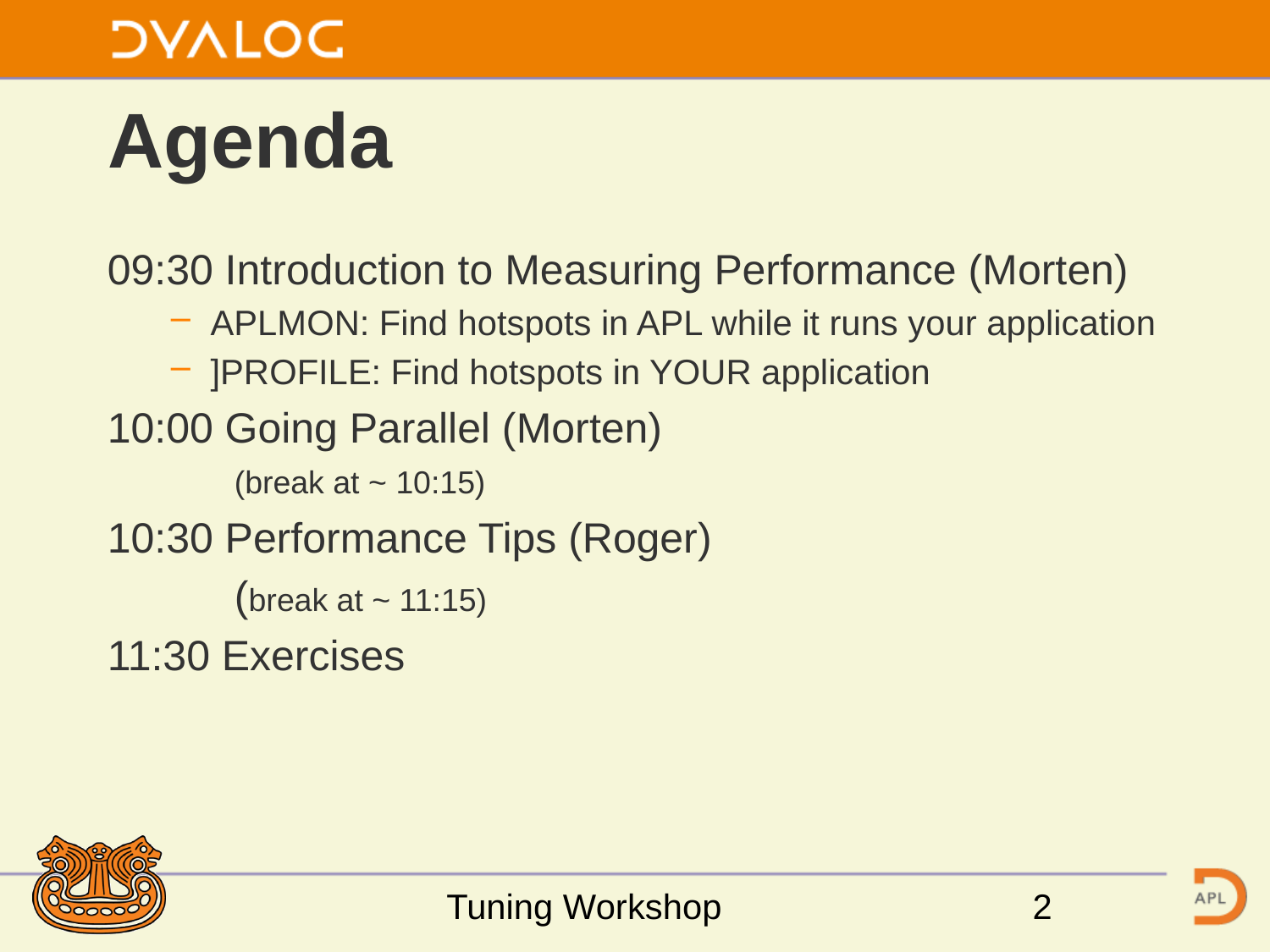

# Agenda
09:30 Introduction to Measuring Performance (Morten)
APLMON: Find hotspots in APL while it runs your application
]PROFILE: Find hotspots in YOUR application
10:00 Going Parallel (Morten)
    	(break at ~ 10:15)
10:30 Performance Tips (Roger)
	(break at ~ 11:15)
11:30 Exercises

Tuning Workshop
2